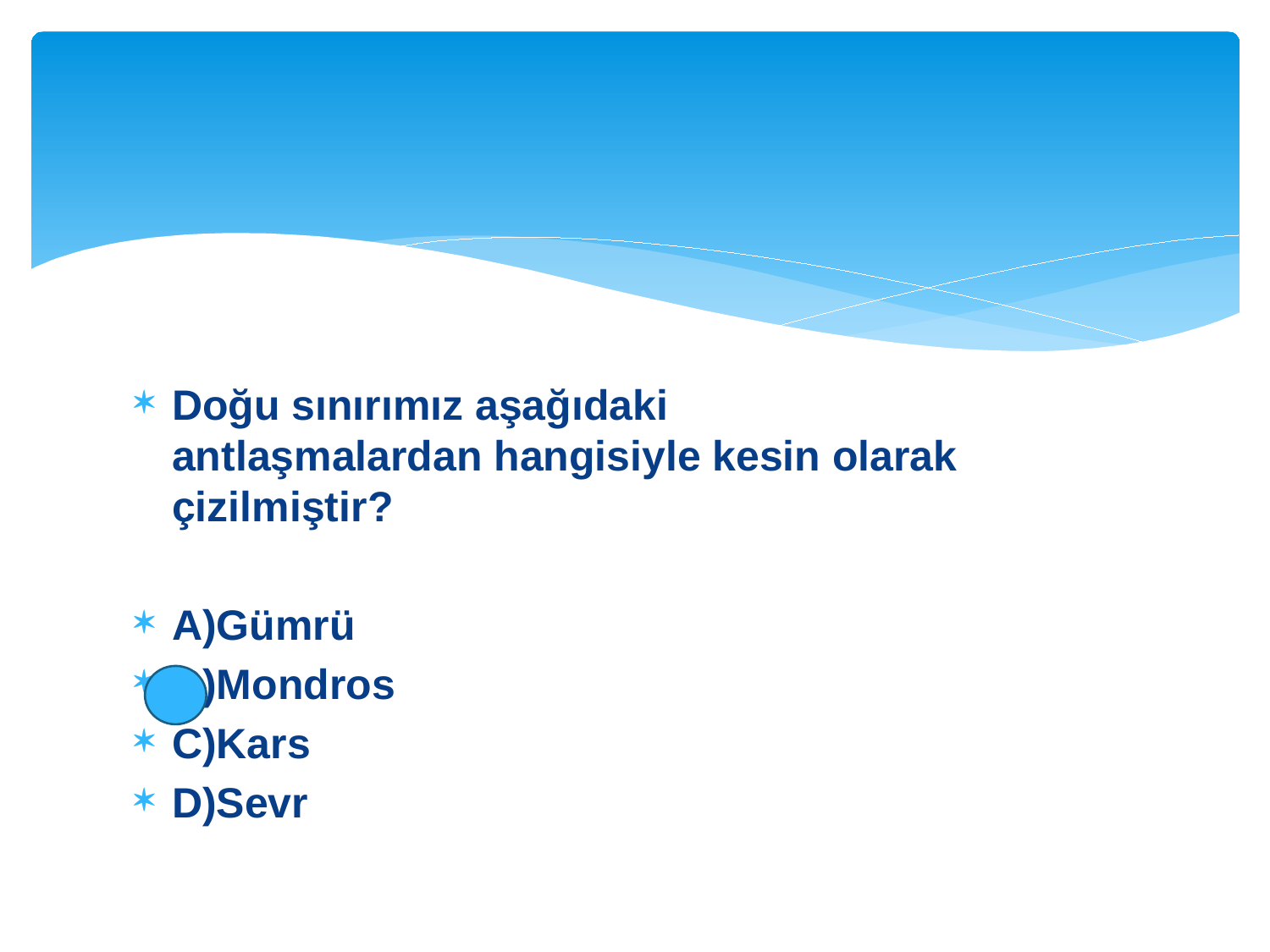

Doğu sınırımız aşağıdaki antlaşmalardan hangisiyle kesin olarak çizilmiştir?

A)Gümrü
B)Mondros
C)Kars
D)Sevr